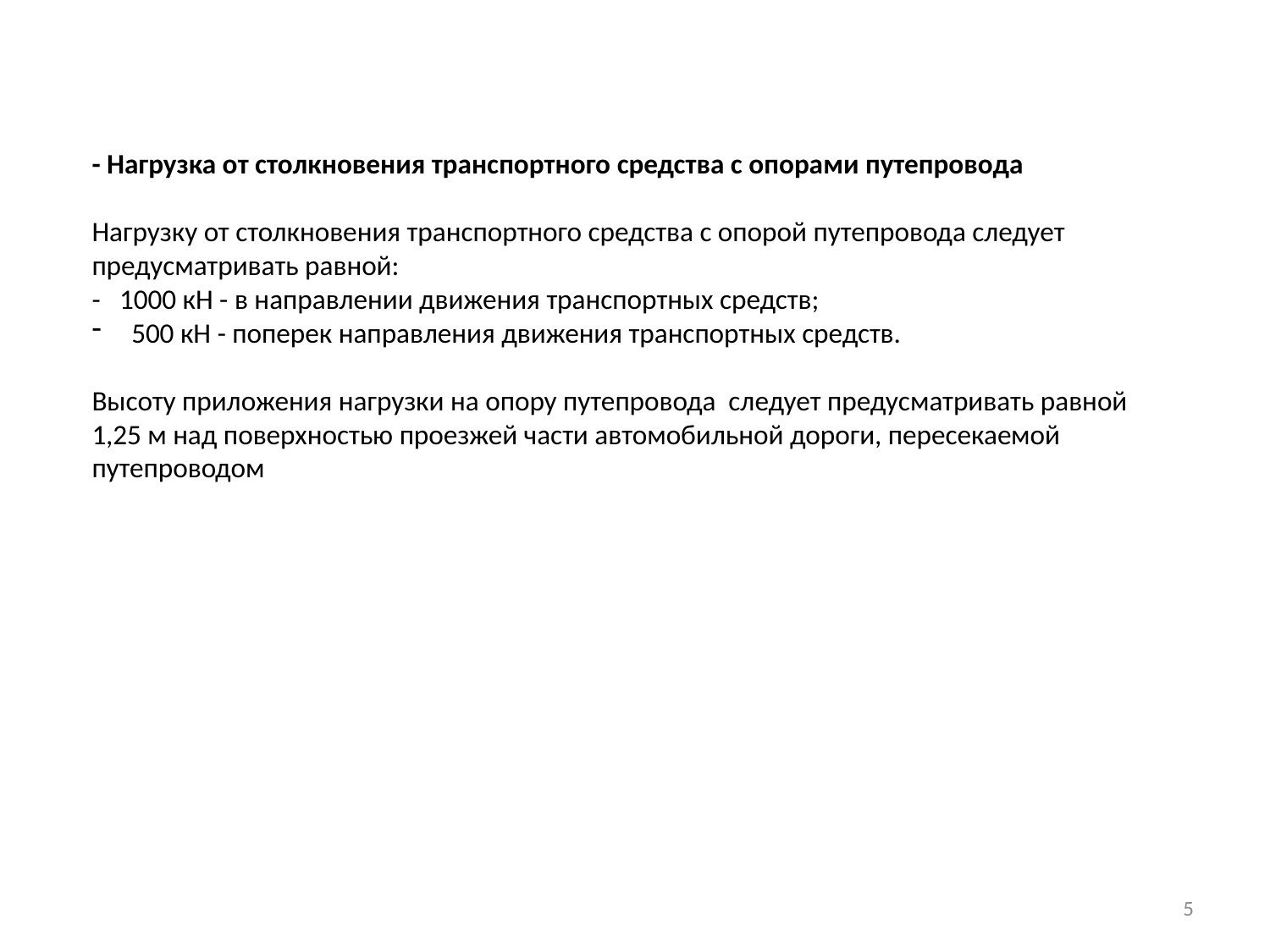

- Нагрузка от столкновения транспортного средства с опорами путепровода

Нагрузку от столкновения транспортного средства с опорой путепровода следует предусматривать равной:
-   1000 кН - в направлении движения транспортных средств;
500 кН - поперек направления движения транспортных средств.

Высоту приложения нагрузки на опору путепровода  следует предусматривать равной 1,25 м над поверхностью проезжей части автомобильной дороги, пересекаемой путепроводом

5